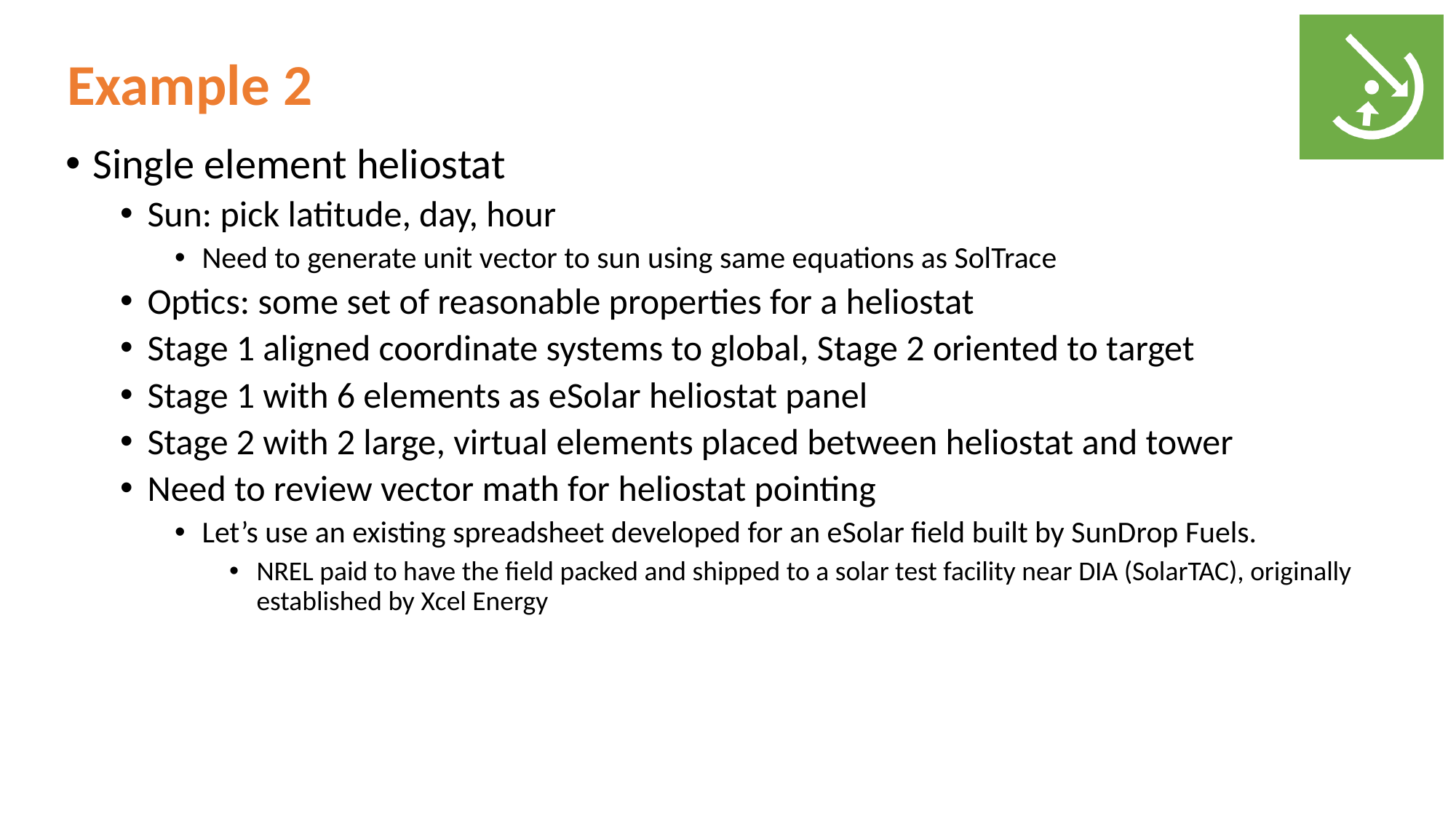

# Example 2
Single element heliostat
Sun: pick latitude, day, hour
Need to generate unit vector to sun using same equations as SolTrace
Optics: some set of reasonable properties for a heliostat
Stage 1 aligned coordinate systems to global, Stage 2 oriented to target
Stage 1 with 6 elements as eSolar heliostat panel
Stage 2 with 2 large, virtual elements placed between heliostat and tower
Need to review vector math for heliostat pointing
Let’s use an existing spreadsheet developed for an eSolar field built by SunDrop Fuels.
NREL paid to have the field packed and shipped to a solar test facility near DIA (SolarTAC), originally established by Xcel Energy